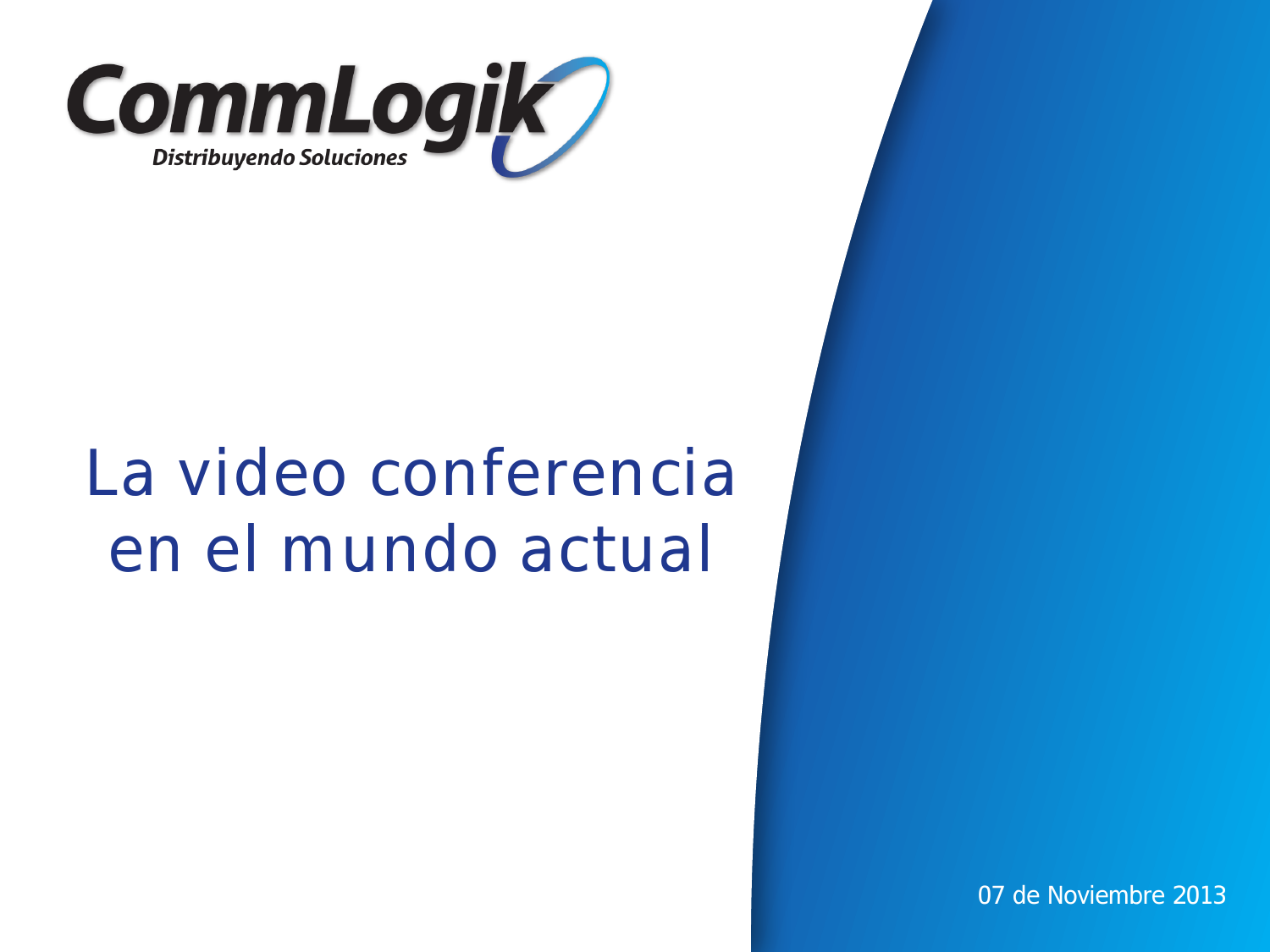

La video conferencia
en el mundo actual

07 de Noviembre 2013